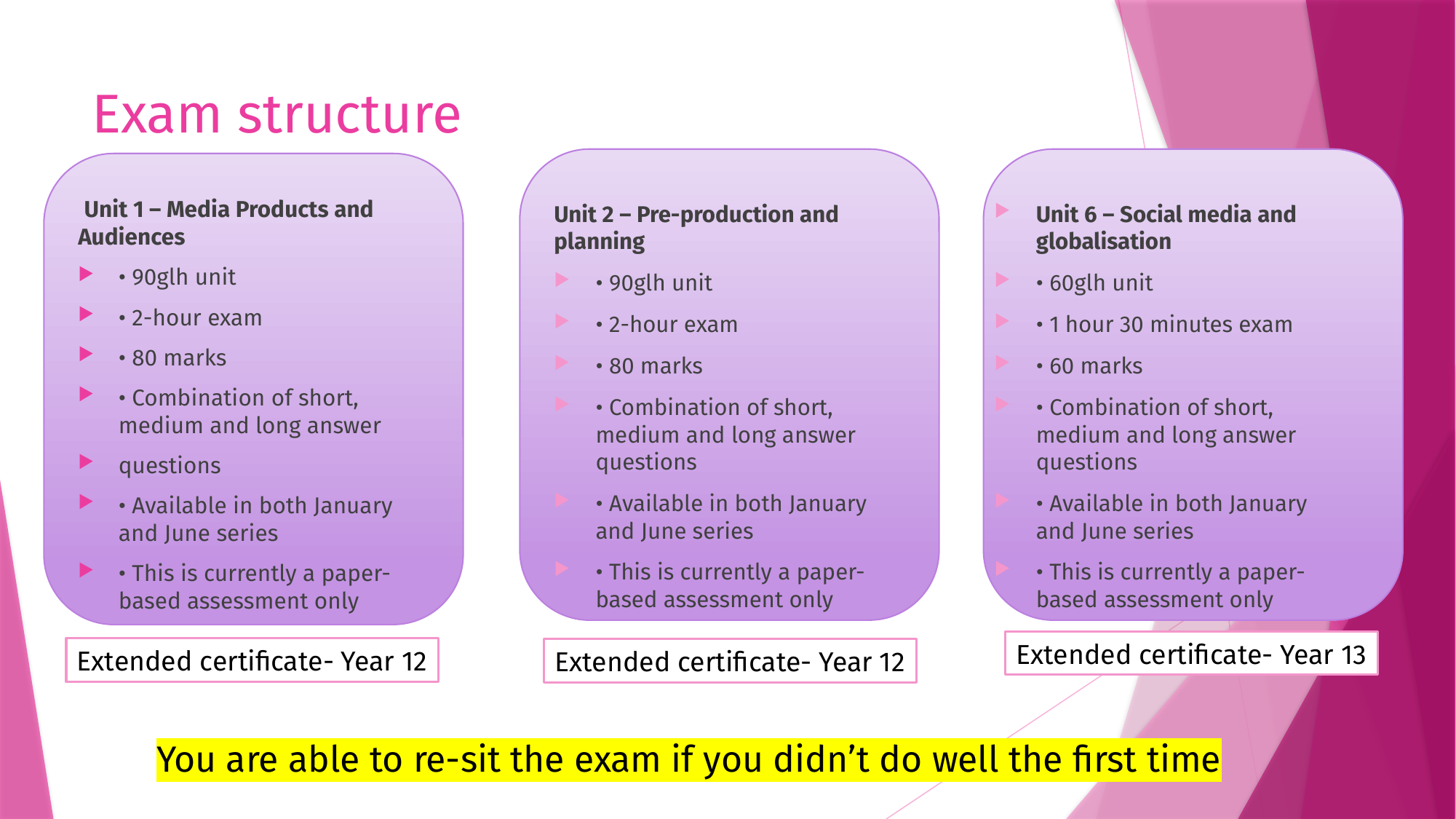

# Exam structure

 Unit 1 – Media Products and Audiences
• 90glh unit
• 2-hour exam
• 80 marks
• Combination of short, medium and long answer
questions
• Available in both January and June series
• This is currently a paper-based assessment only

Unit 2 – Pre-production and planning
• 90glh unit
• 2-hour exam
• 80 marks
• Combination of short, medium and long answer questions
• Available in both January and June series
• This is currently a paper-based assessment only

Unit 6 – Social media and globalisation
• 60glh unit
• 1 hour 30 minutes exam
• 60 marks
• Combination of short, medium and long answer questions
• Available in both January and June series
• This is currently a paper-based assessment only

Extended certificate- Year 13
Extended certificate- Year 12
Extended certificate- Year 12
You are able to re-sit the exam if you didn’t do well the first time